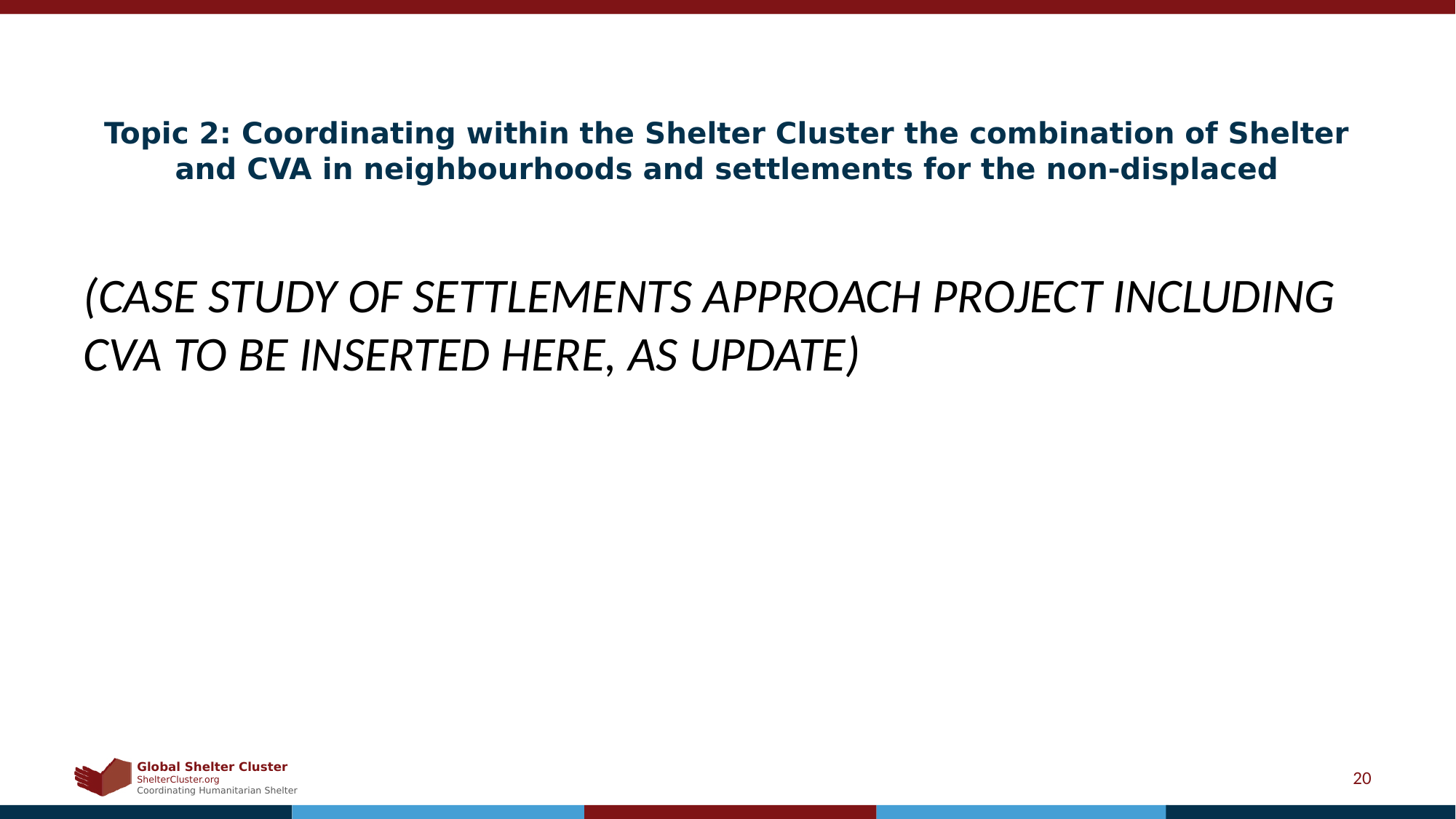

# Topic 2: Coordinating within the Shelter Cluster the combination of Shelter and CVA in neighbourhoods and settlements for the non-displaced
(CASE STUDY OF SETTLEMENTS APPROACH PROJECT INCLUDING CVA TO BE INSERTED HERE, AS UPDATE)
20